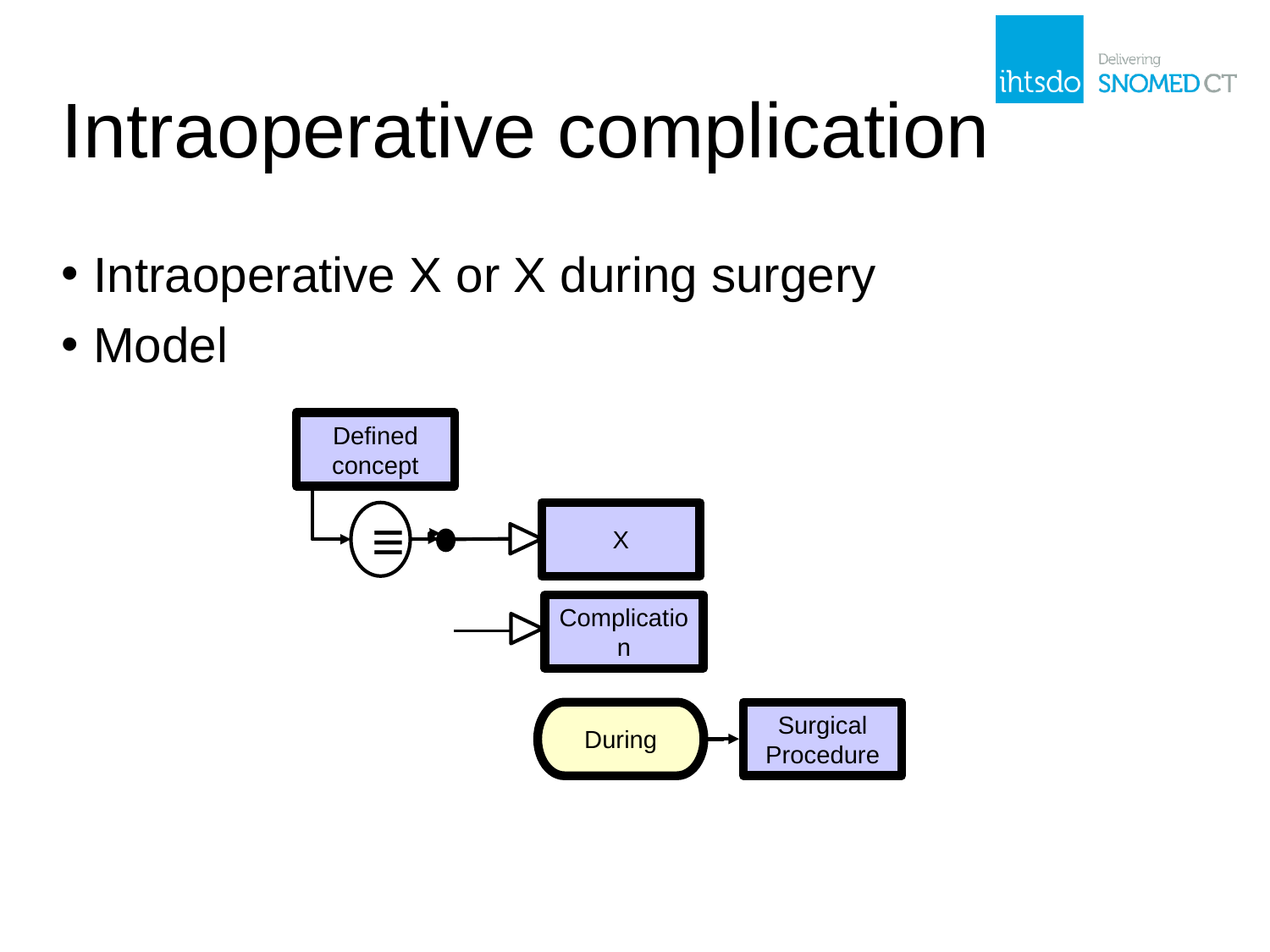

Intraoperative complication
Intraoperative X or X during surgery
Model

Defined concept
≡
X

Complication

During
Surgical Procedure